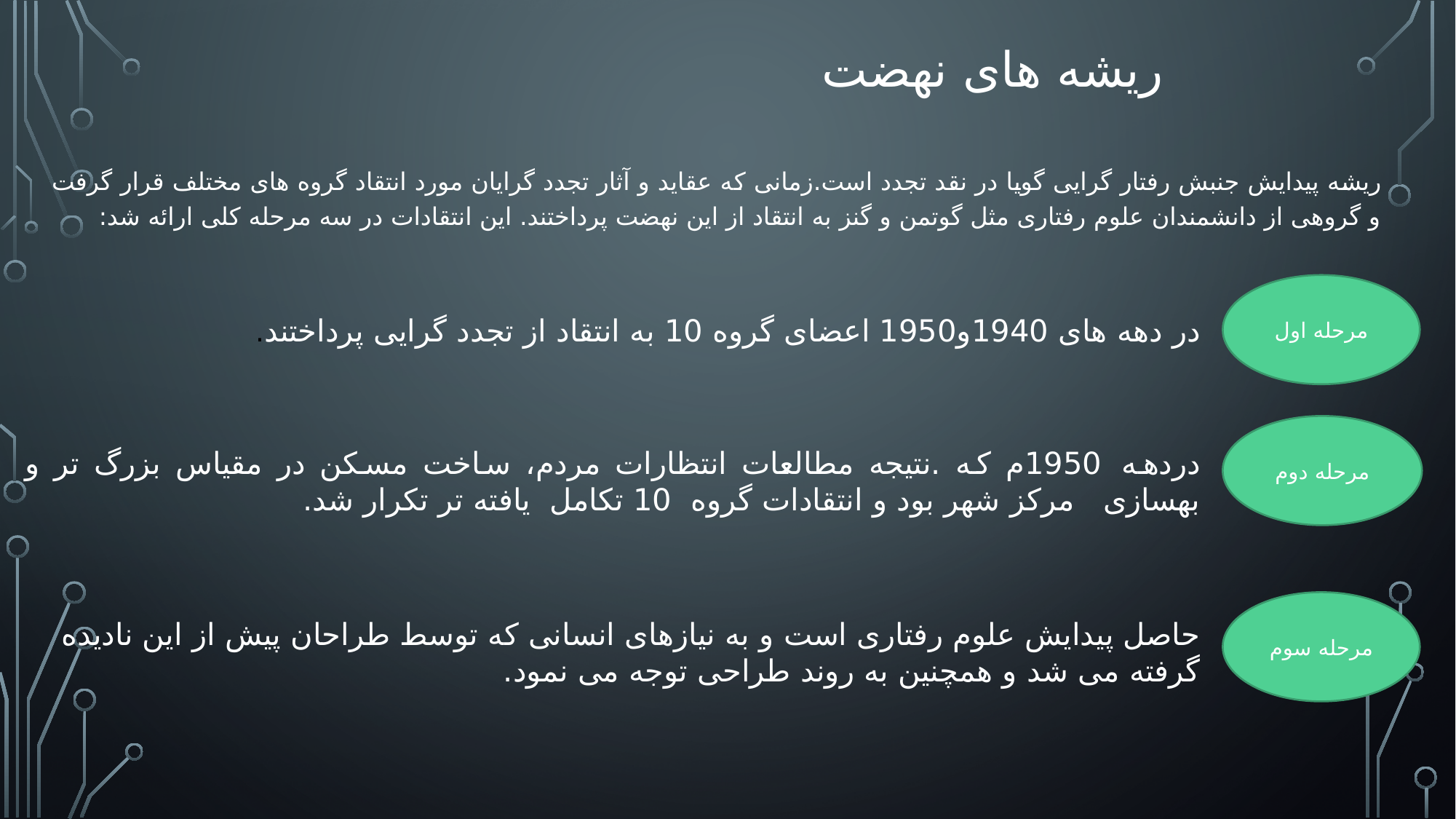

# ریشه های نهضت
ریشه پیدایش جنبش رفتار گرایی گویا در نقد تجدد است.زمانی که عقاید و آثار تجدد گرایان مورد انتقاد گروه های مختلف قرار گرفت و گروهی از دانشمندان علوم رفتاری مثل گوتمن و گنز به انتقاد از این نهضت پرداختند. این انتقادات در سه مرحله کلی ارائه شد:

مرحله اول
در دهه های 1940و1950 اعضای گروه 10 به انتقاد از تجدد گرایی پرداختند.
مرحله دوم
دردهه 1950م که .نتیجه مطالعات انتظارات مردم، ساخت مسکن در مقیاس بزرگ تر و بهسازی   مرکز شهر بود و انتقادات گروه  10 تکامل  یافته تر تکرار شد.

مرحله سوم
حاصل پیدایش علوم رفتاری است و به نیازهای انسانی که توسط طراحان پیش از این نادیده گرفته می شد و همچنین به روند طراحی توجه می نمود.